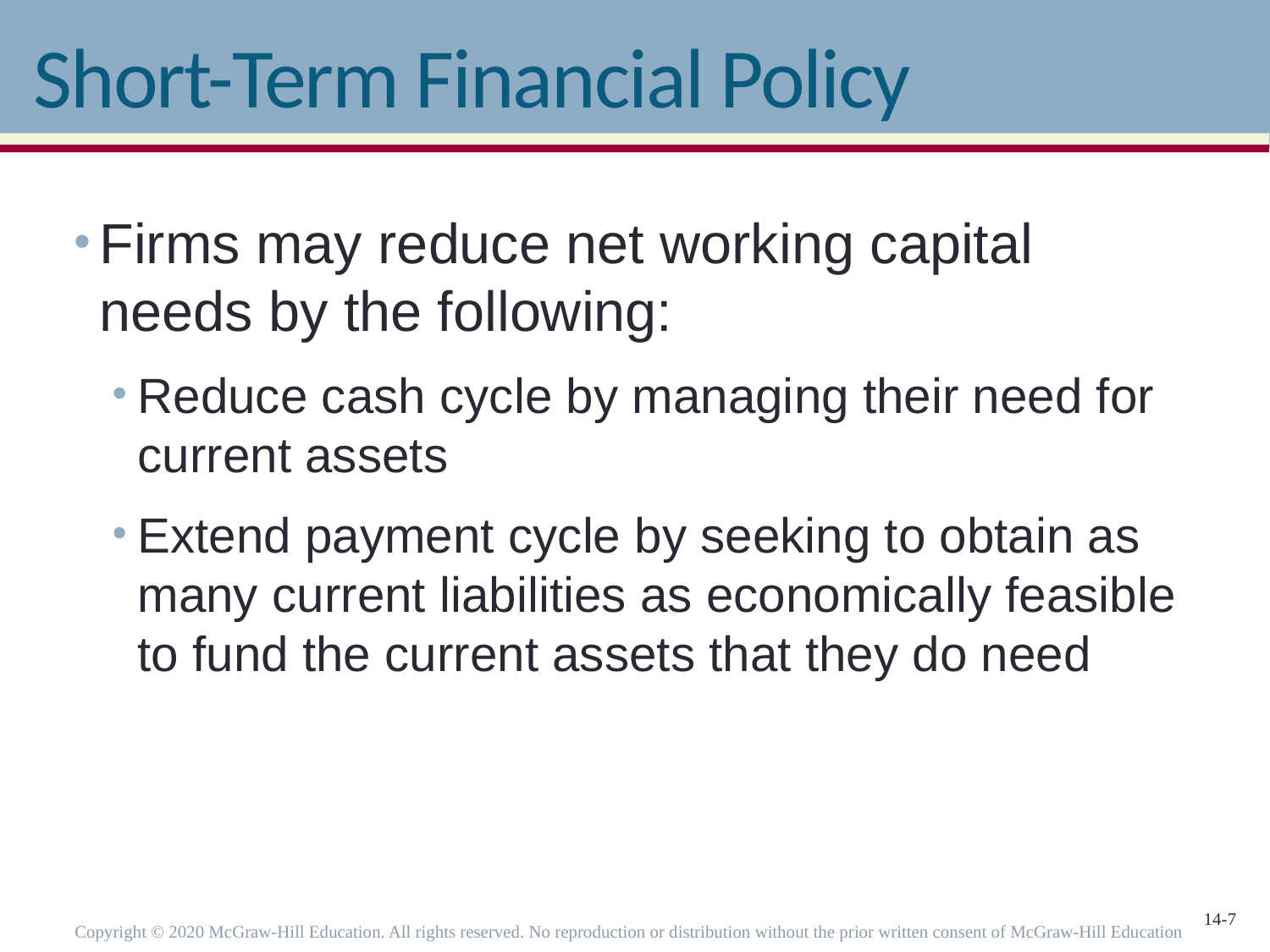

# Short-Term Financial Policy
Firms may reduce net working capital needs by the following:
Reduce cash cycle by managing their need for current assets
Extend payment cycle by seeking to obtain as many current liabilities as economically feasible to fund the current assets that they do need
Copyright © 2020 McGraw-Hill Education. All rights reserved. No reproduction or distribution without the prior written consent of McGraw-Hill Education